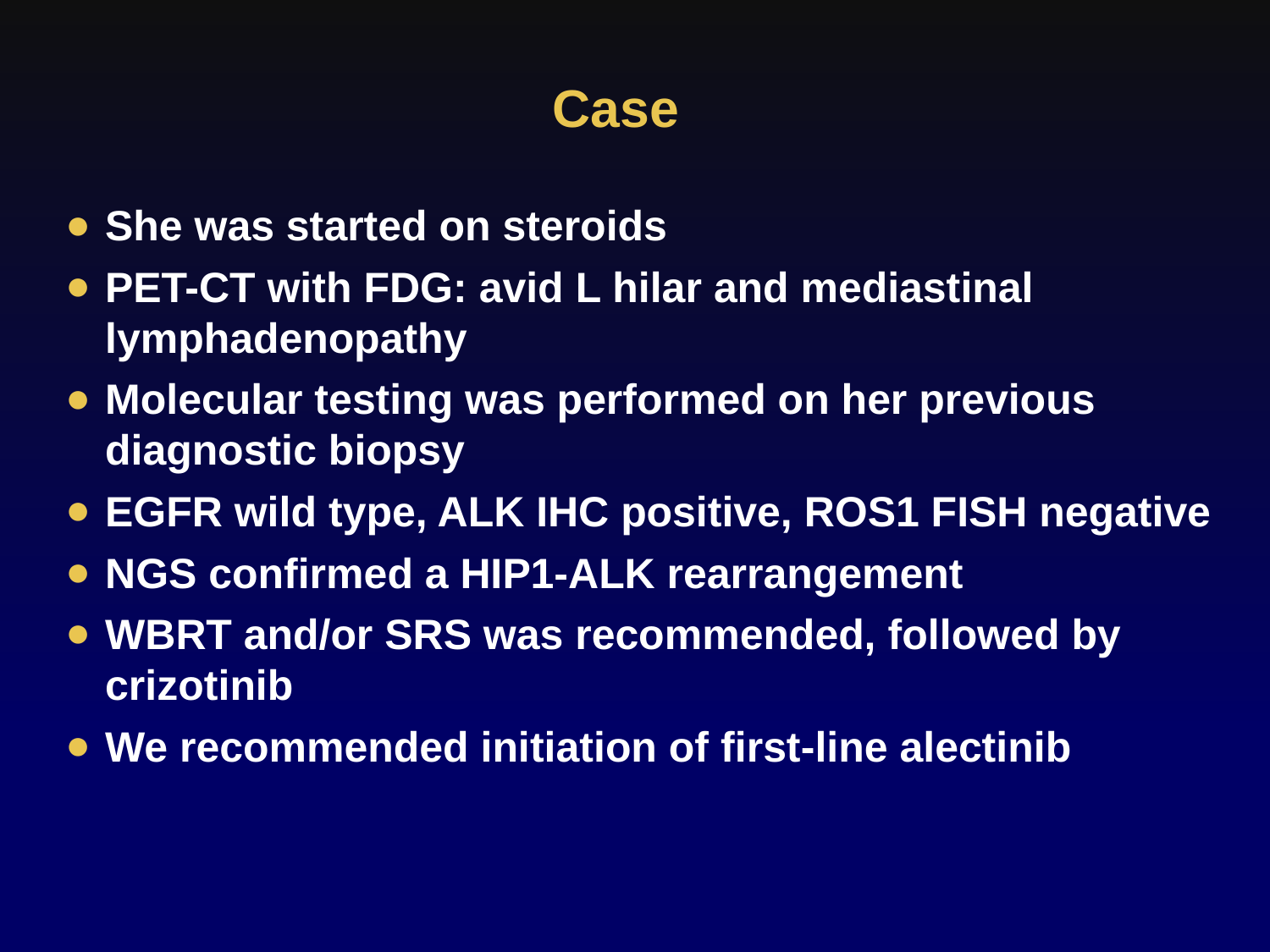

Case
She was started on steroids
PET-CT with FDG: avid L hilar and mediastinal lymphadenopathy
Molecular testing was performed on her previous diagnostic biopsy
EGFR wild type, ALK IHC positive, ROS1 FISH negative
NGS confirmed a HIP1-ALK rearrangement
WBRT and/or SRS was recommended, followed by crizotinib
We recommended initiation of first-line alectinib